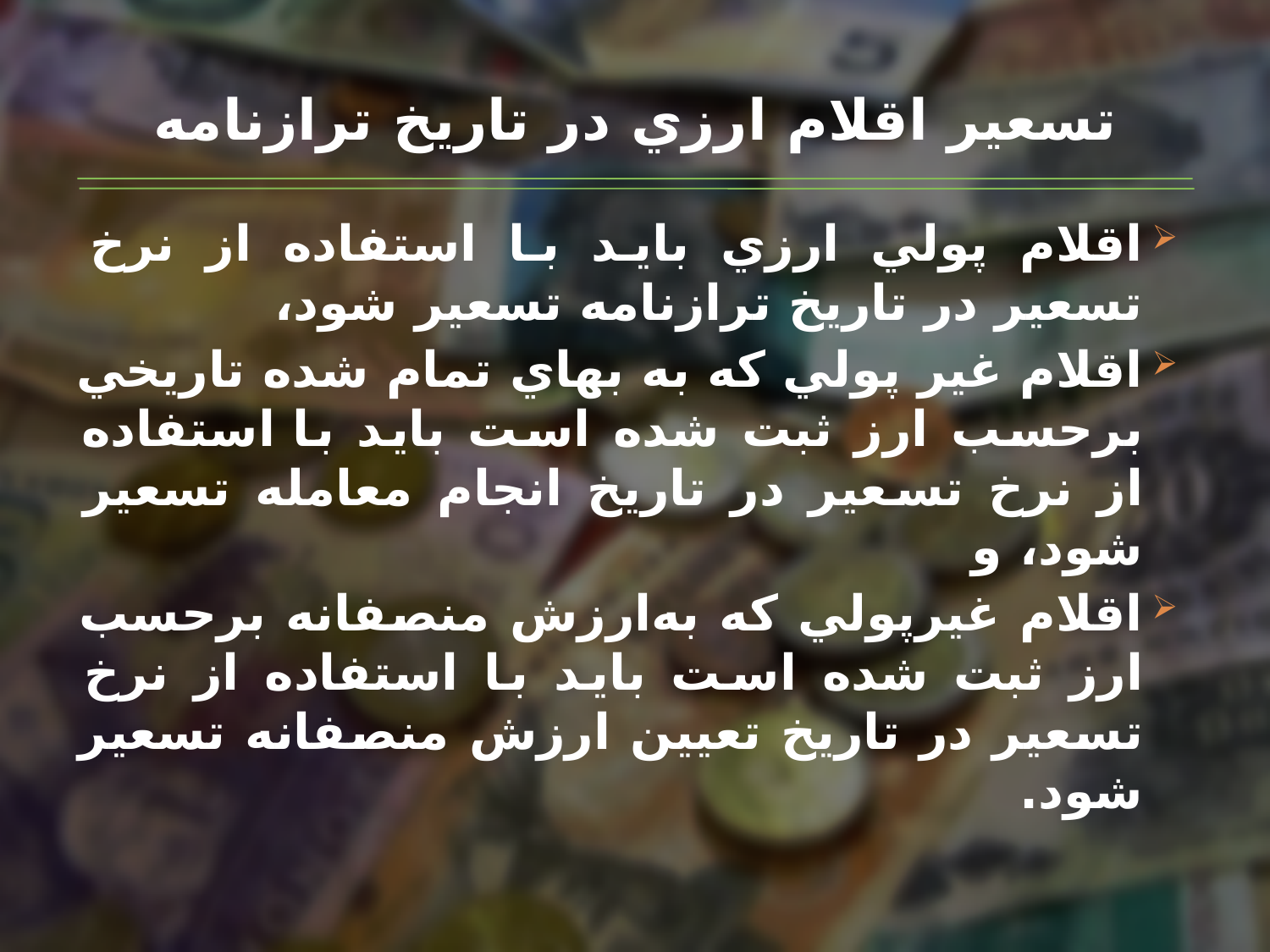

# تسعير اقلام‌ ارزي‌ در تاريخ‌ ترازنامه‌
اقلام‌ پولي‌ ارزي‌ بايد با استفاده‌ از نرخ‌ تسعير در تاريخ‌ ترازنامه‌ تسعير شود،
اقلام‌ غير پولي‌ كه‌ به‌ بهاي‌ تمام‌ شده‌ تاريخي‌ برحسب‌ ارز ثبت‌ شده‌ است‌ بايد با استفاده‌ از نرخ‌ تسعير در تاريخ‌ انجام‌ معامله‌ تسعير شود، و
اقلام‌ غيرپولي‌ كه‌ به‌ارزش‌ منصفانه‌ برحسب‌ ارز ثبت‌ شده‌ است‌ بايد با استفاده‌ از نرخ‌ تسعير در تاريخ‌ تعيين‌ ارزش‌ منصفانه‌ تسعير شود.